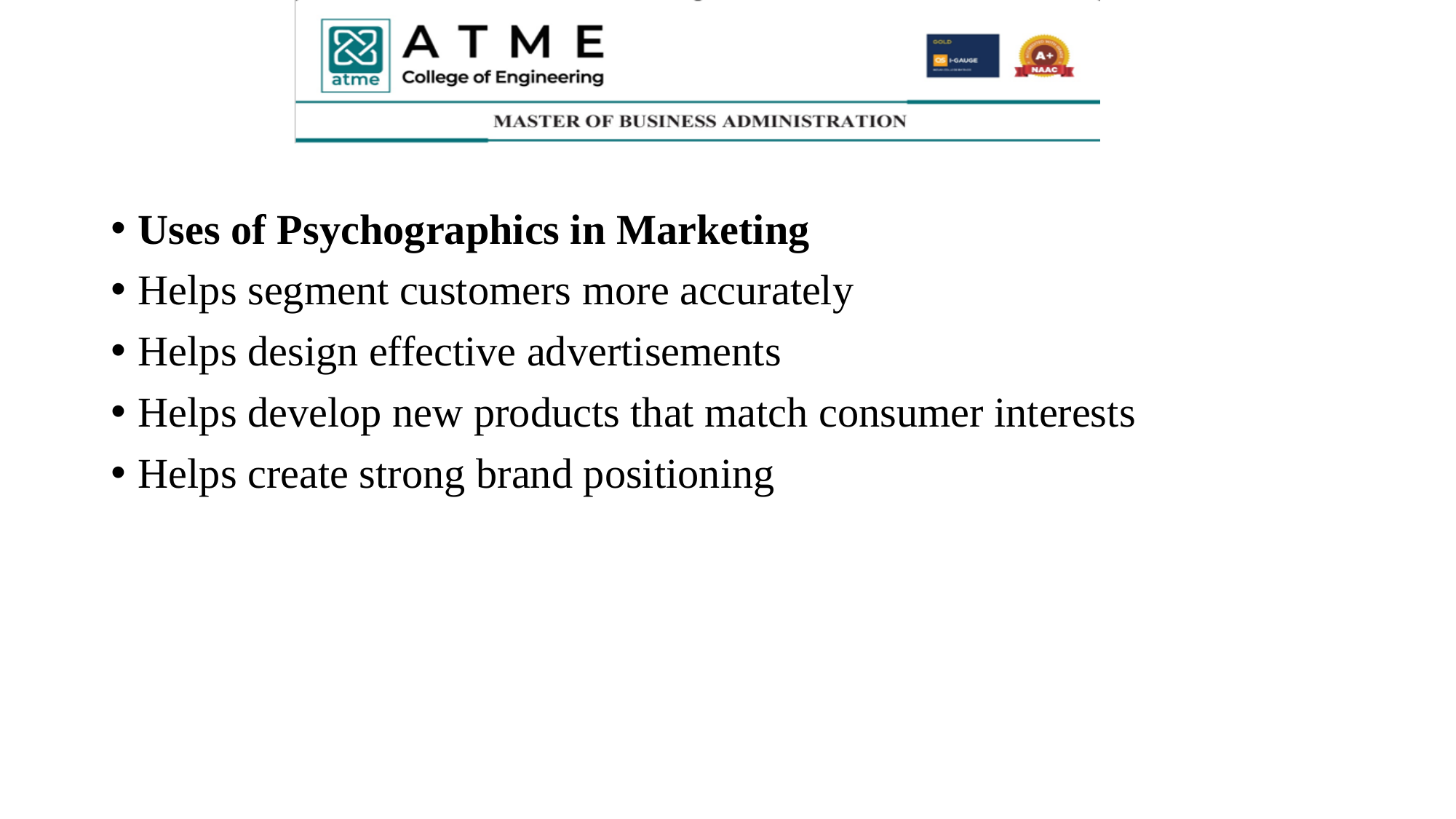

#
Uses of Psychographics in Marketing
Helps segment customers more accurately
Helps design effective advertisements
Helps develop new products that match consumer interests
Helps create strong brand positioning